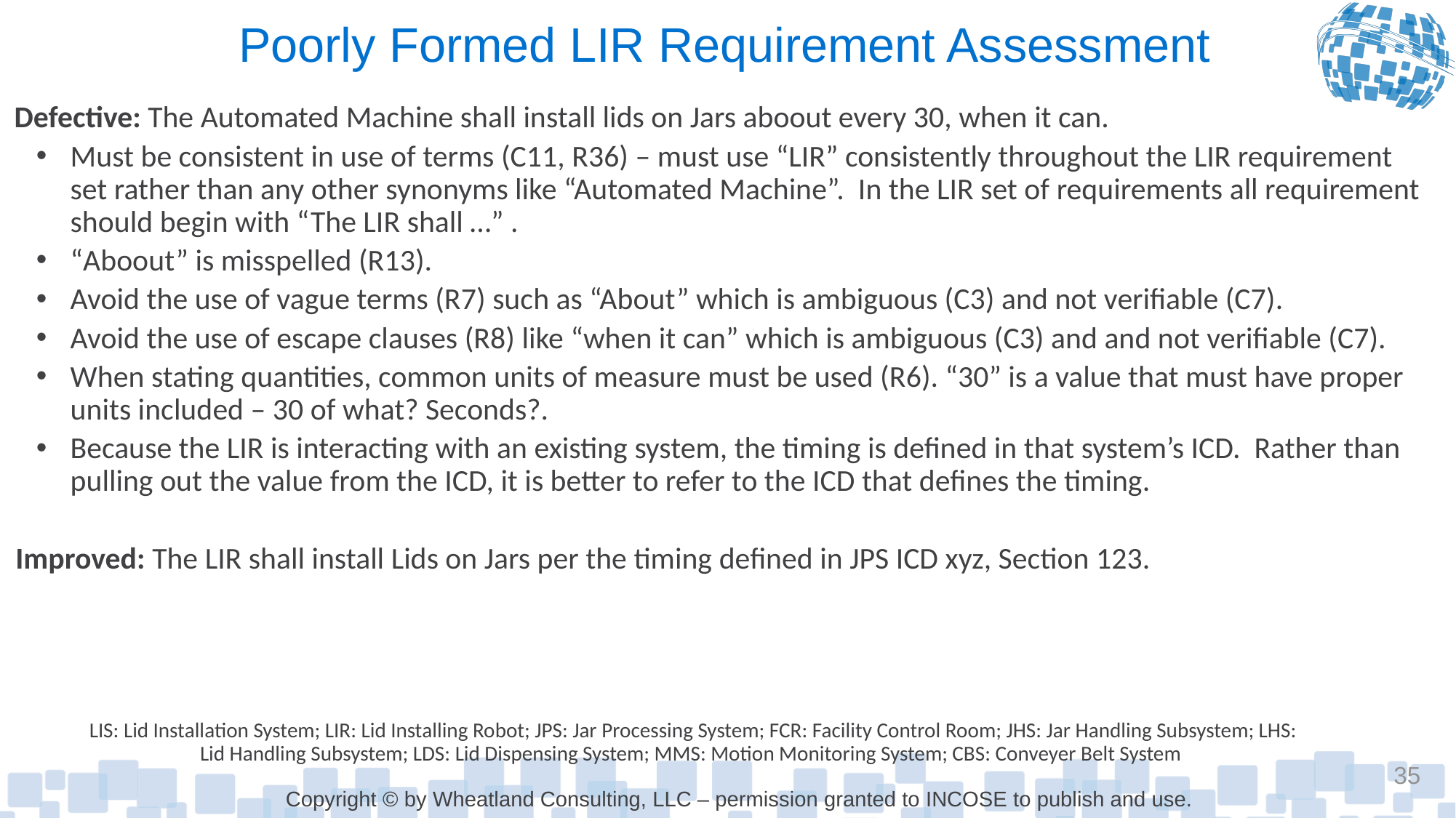

# Poorly Formed LIR Requirement Assessment
Defective: The Automated Machine shall install lids on Jars aboout every 30, when it can.
Must be consistent in use of terms (C11, R36) – must use “LIR” consistently throughout the LIR requirement set rather than any other synonyms like “Automated Machine”.  In the LIR set of requirements all requirement should begin with “The LIR shall …” .
“Aboout” is misspelled (R13).
Avoid the use of vague terms (R7) such as “About” which is ambiguous (C3) and not verifiable (C7).
Avoid the use of escape clauses (R8) like “when it can” which is ambiguous (C3) and and not verifiable (C7).
When stating quantities, common units of measure must be used (R6). “30” is a value that must have proper units included – 30 of what? Seconds?.
Because the LIR is interacting with an existing system, the timing is defined in that system’s ICD.  Rather than pulling out the value from the ICD, it is better to refer to the ICD that defines the timing.

Improved: The LIR shall install Lids on Jars per the timing defined in JPS ICD xyz, Section 123.
LIS: Lid Installation System; LIR: Lid Installing Robot; JPS: Jar Processing System; FCR: Facility Control Room; JHS: Jar Handling Subsystem; LHS: Lid Handling Subsystem; LDS: Lid Dispensing System; MMS: Motion Monitoring System; CBS: Conveyer Belt System
35
Copyright © by Wheatland Consulting, LLC – permission granted to INCOSE to publish and use.